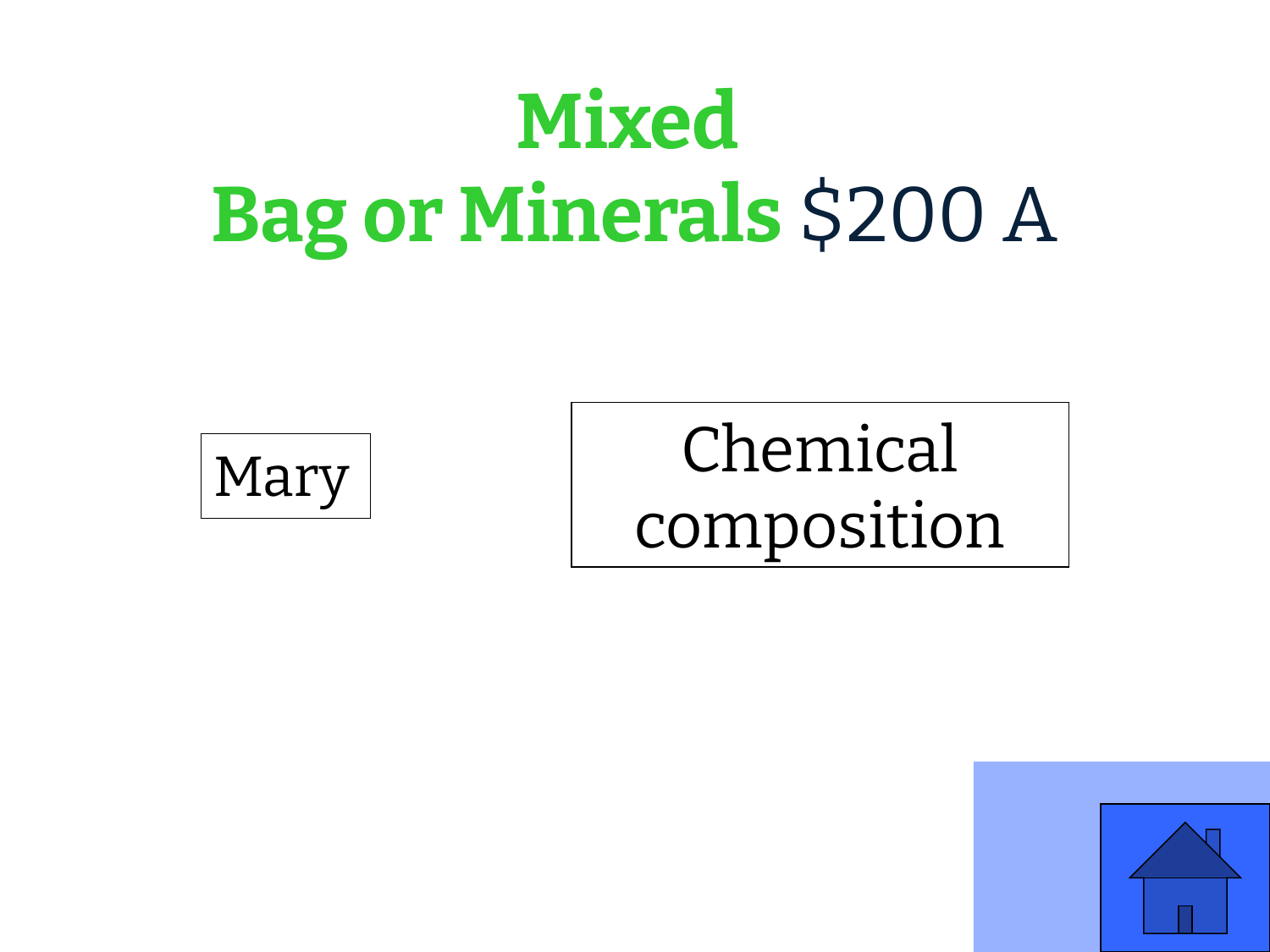

# Mixed Bag or Minerals $200 A
Chemical composition
Mary